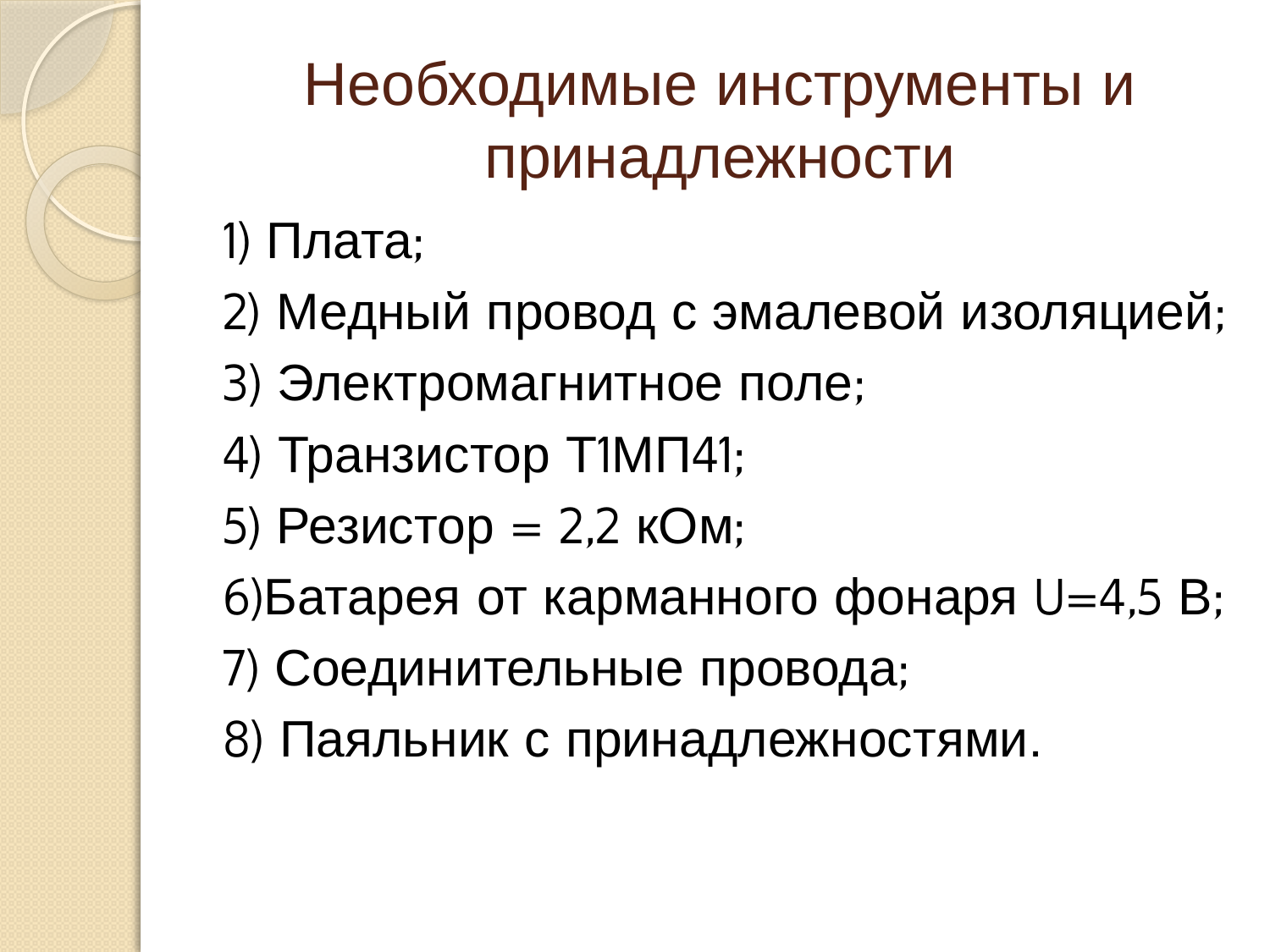

# Необходимые инструменты и принадлежности
1) Плата;
2) Медный провод с эмалевой изоляцией;
3) Электромагнитное поле;
4) Транзистор Т1МП41;
5) Резистор = 2,2 кОм;
6)Батарея от карманного фонаря U=4,5 В;
7) Соединительные провода;
8) Паяльник с принадлежностями.